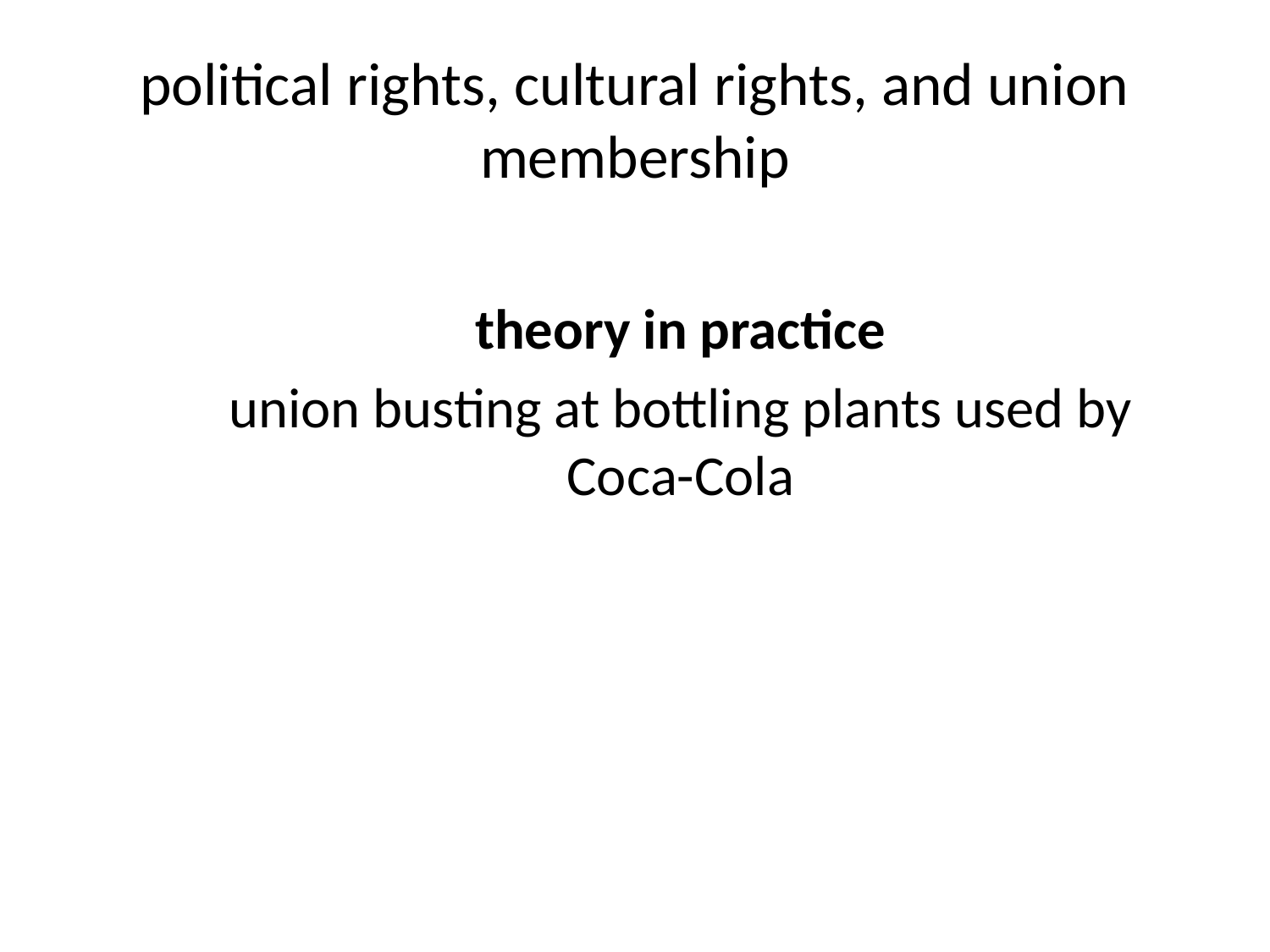

# political rights, cultural rights, and union membership
theory in practice
union busting at bottling plants used by Coca-Cola